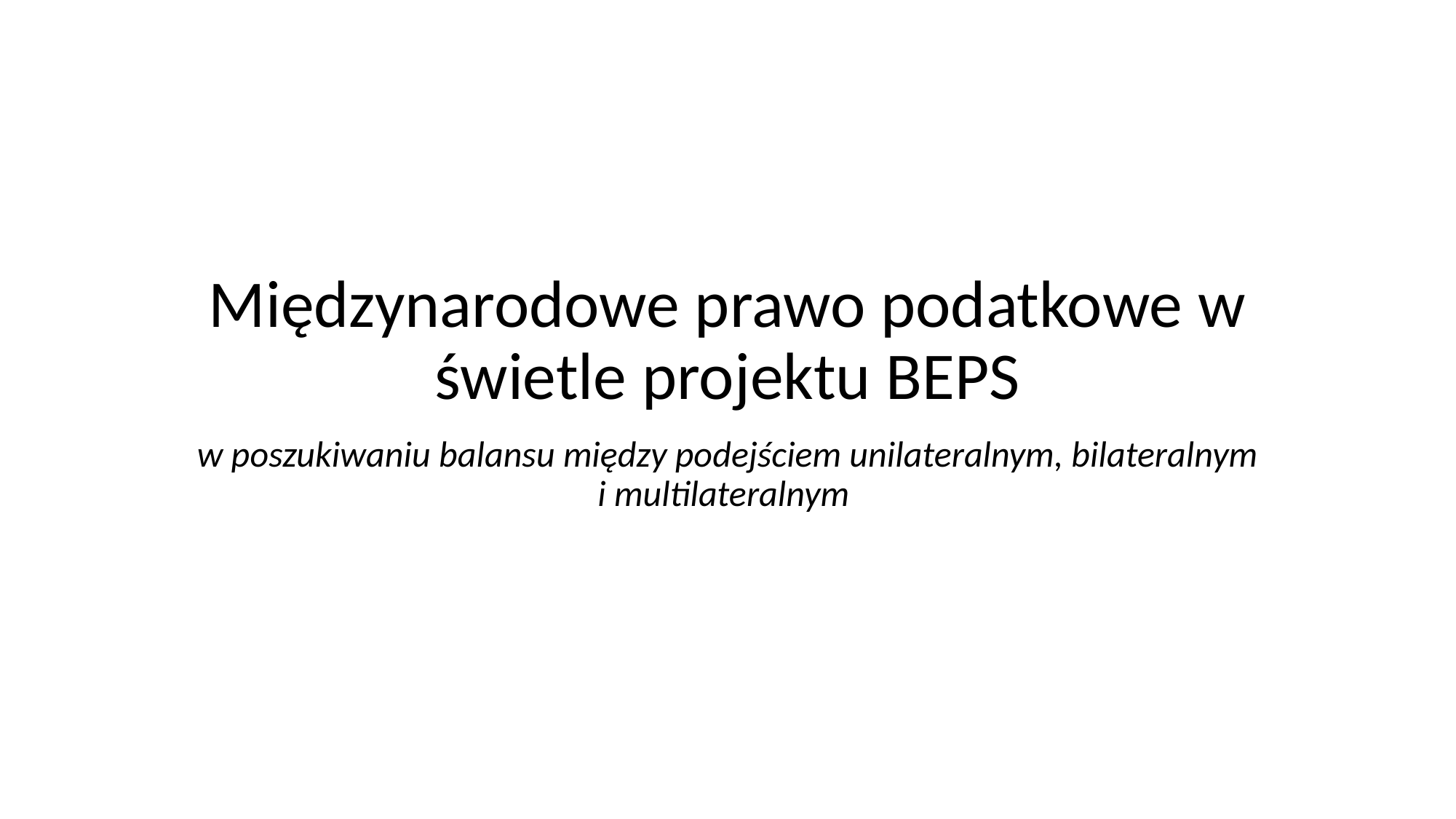

# Międzynarodowe prawo podatkowe w świetle projektu BEPS
w poszukiwaniu balansu między podejściem unilateralnym, bilateralnym i multilateralnym